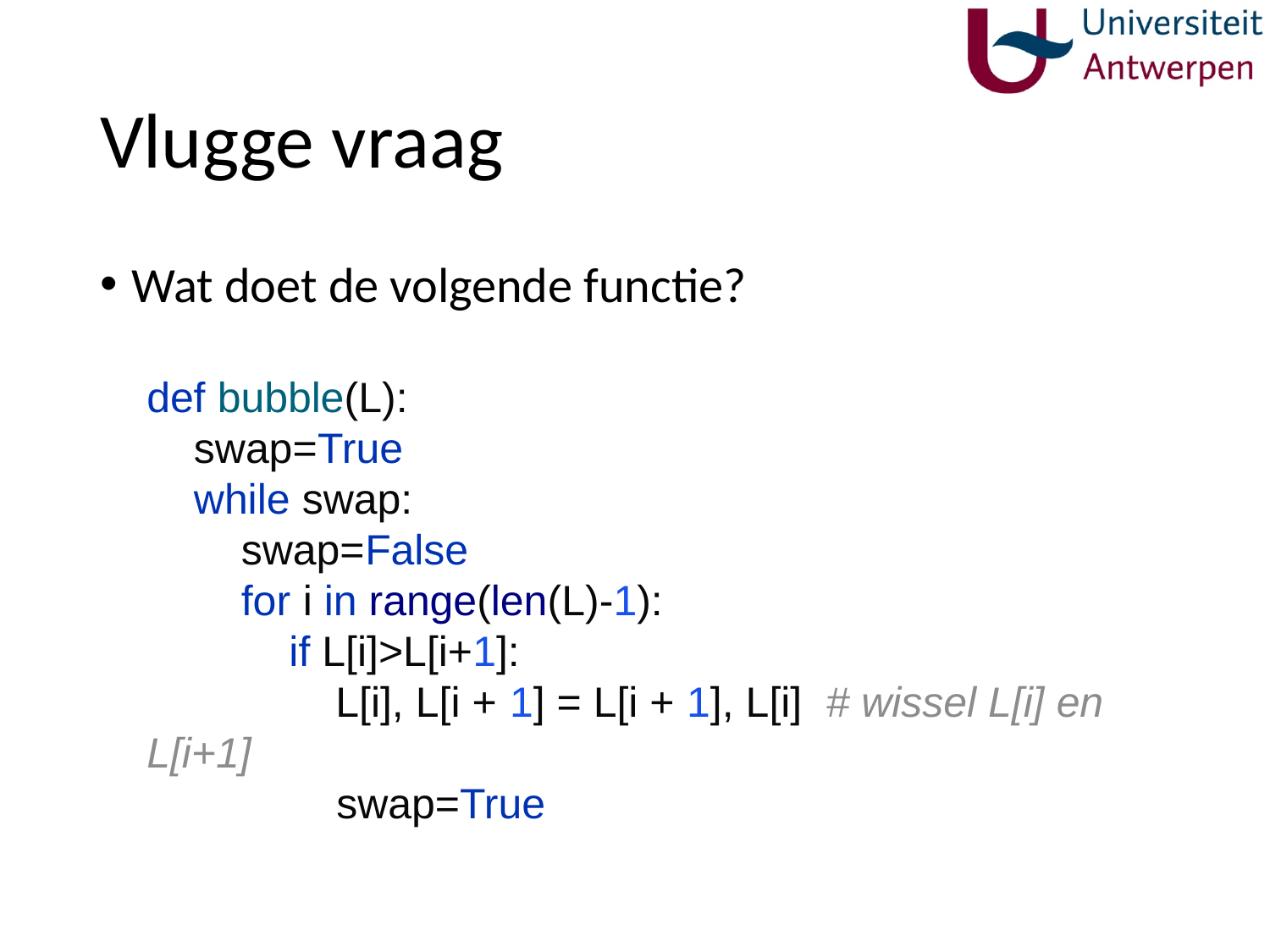

# Vlugge vraag
Wat doet de volgende functie?
def bubble(L):
    swap=True
    while swap:
        swap=False
        for i in range(len(L)-1):
            if L[i]>L[i+1]:
                L[i], L[i + 1] = L[i + 1], L[i]  # wissel L[i] en L[i+1]
                swap=True